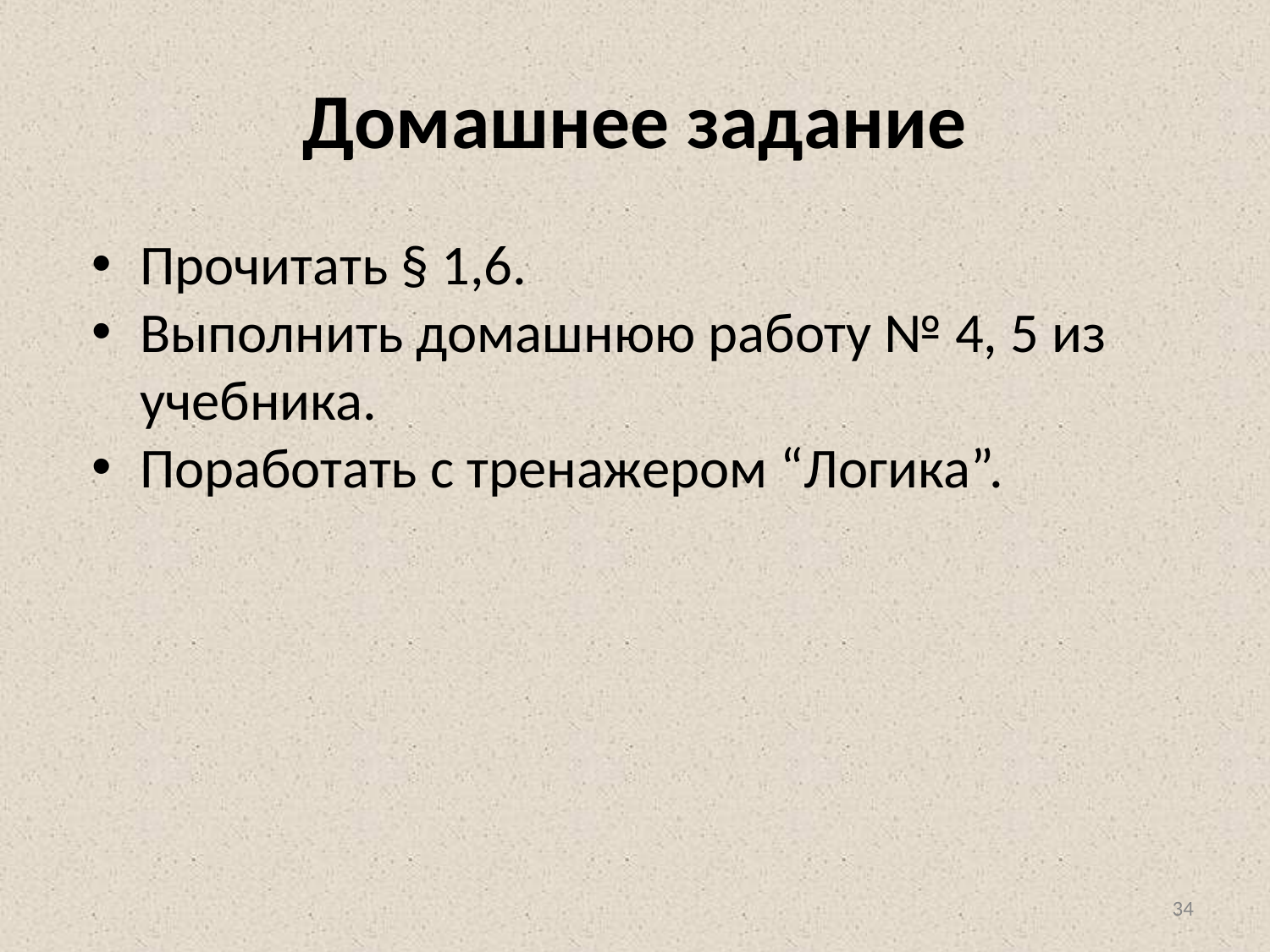

# Домашнее задание
Прочитать § 1,6.
Выполнить домашнюю работу № 4, 5 из учебника.
Поработать с тренажером “Логика”.

34